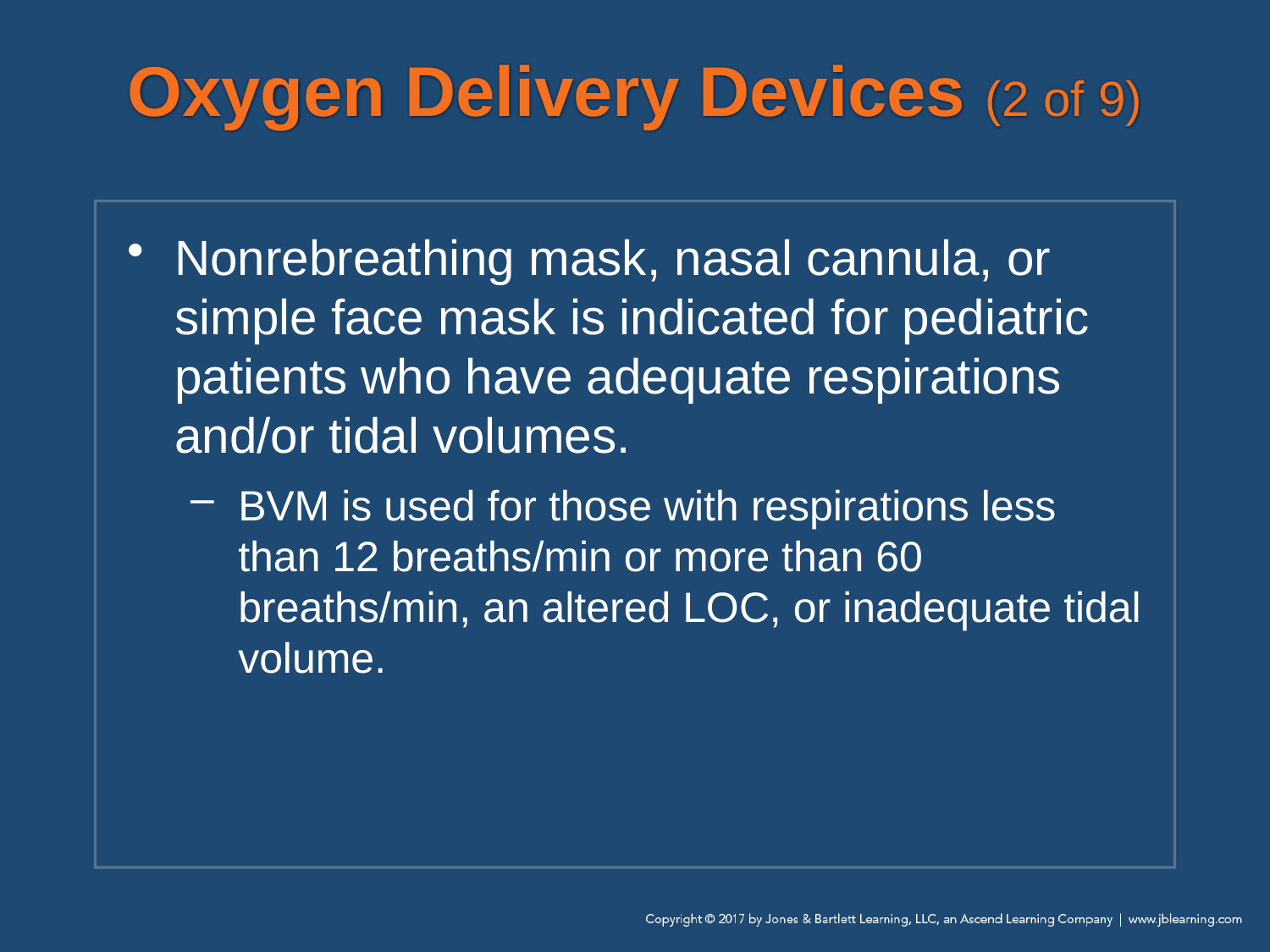

# Oxygen Delivery Devices (2 of 9)
Nonrebreathing mask, nasal cannula, or simple face mask is indicated for pediatric patients who have adequate respirations and/or tidal volumes.
BVM is used for those with respirations less than 12 breaths/min or more than 60 breaths/min, an altered LOC, or inadequate tidal volume.